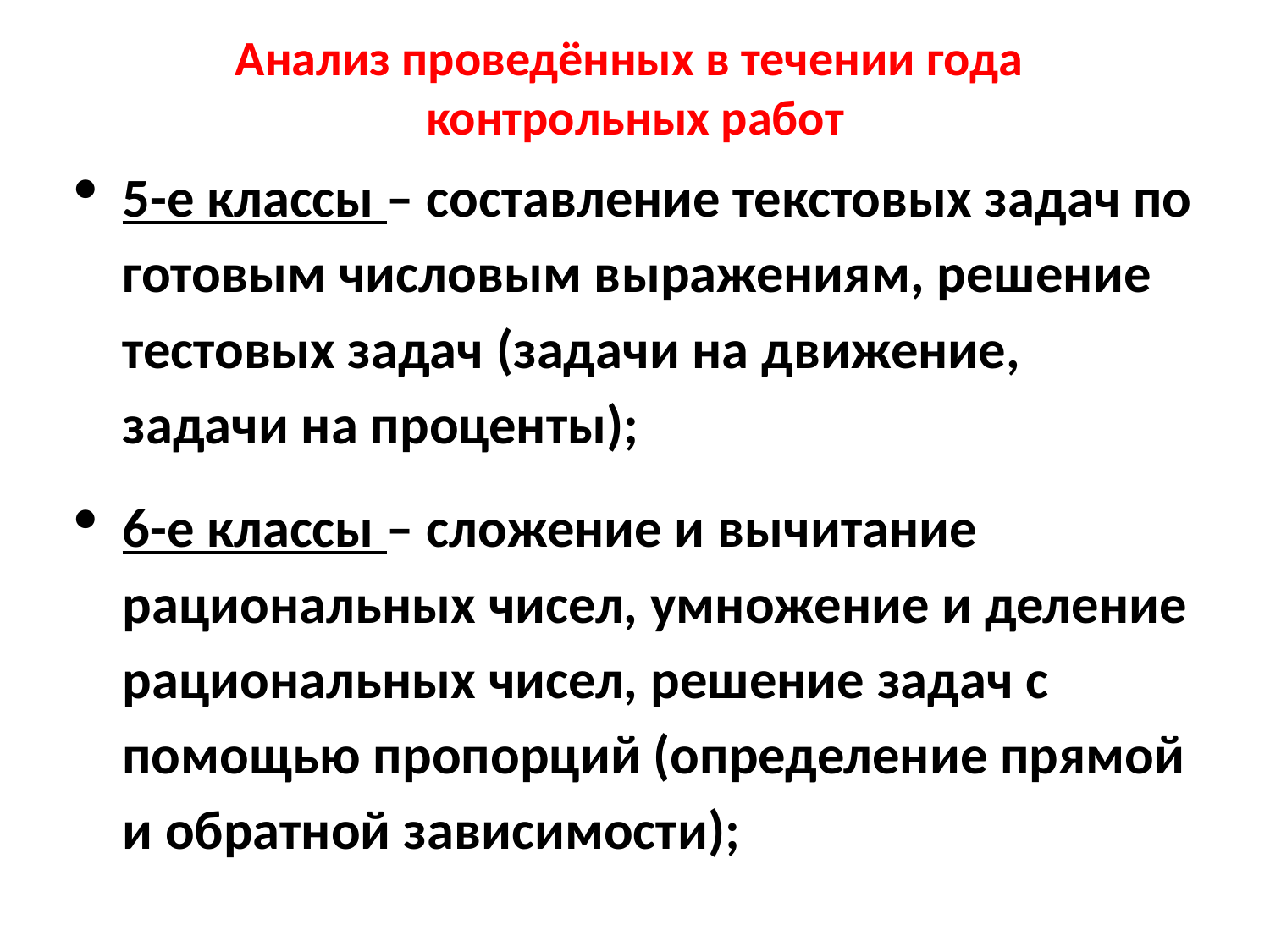

# Анализ проведённых в течении года контрольных работ
5-е классы – составление текстовых задач по готовым числовым выражениям, решение тестовых задач (задачи на движение, задачи на проценты);
6-е классы – сложение и вычитание рациональных чисел, умножение и деление рациональных чисел, решение задач с помощью пропорций (определение прямой и обратной зависимости);